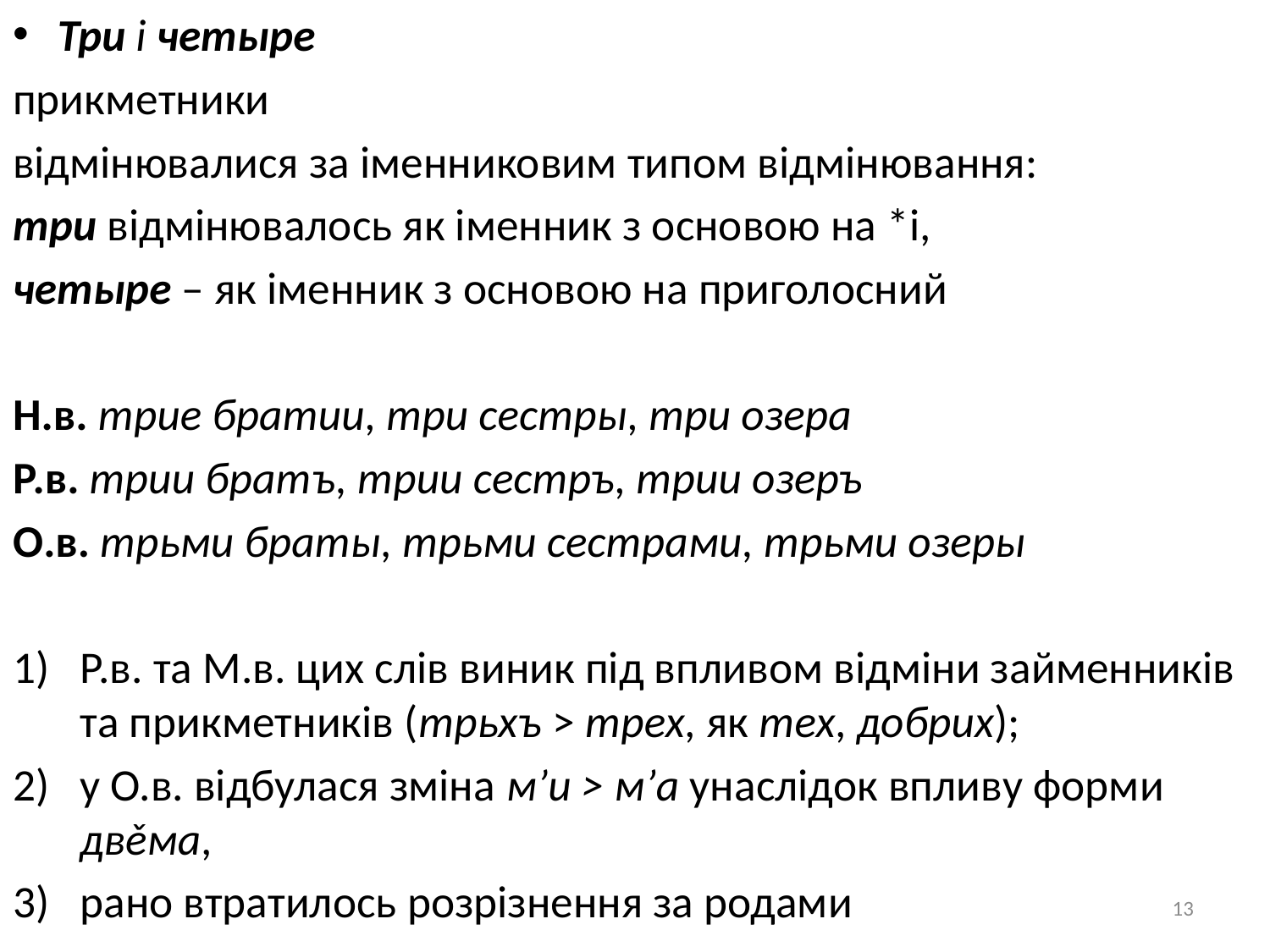

Три і четыре
прикметники
відмінювалися за іменниковим типом відмінювання:
три відмінювалось як іменник з основою на *і,
четыре – як іменник з основою на приголосний

Н.в. трие братии, три сестры, три озера
Р.в. трии братъ, трии сестръ, трии озеръ
О.в. трьми браты, трьми сестрами, трьми озеры

Р.в. та М.в. цих слів виник під впливом відміни займенників та прикметників (трьхъ > трех, як тех, добрих);
у О.в. відбулася зміна м’и > м’a унаслідок впливу форми двěма,
рано втратилось розрізнення за родами

13